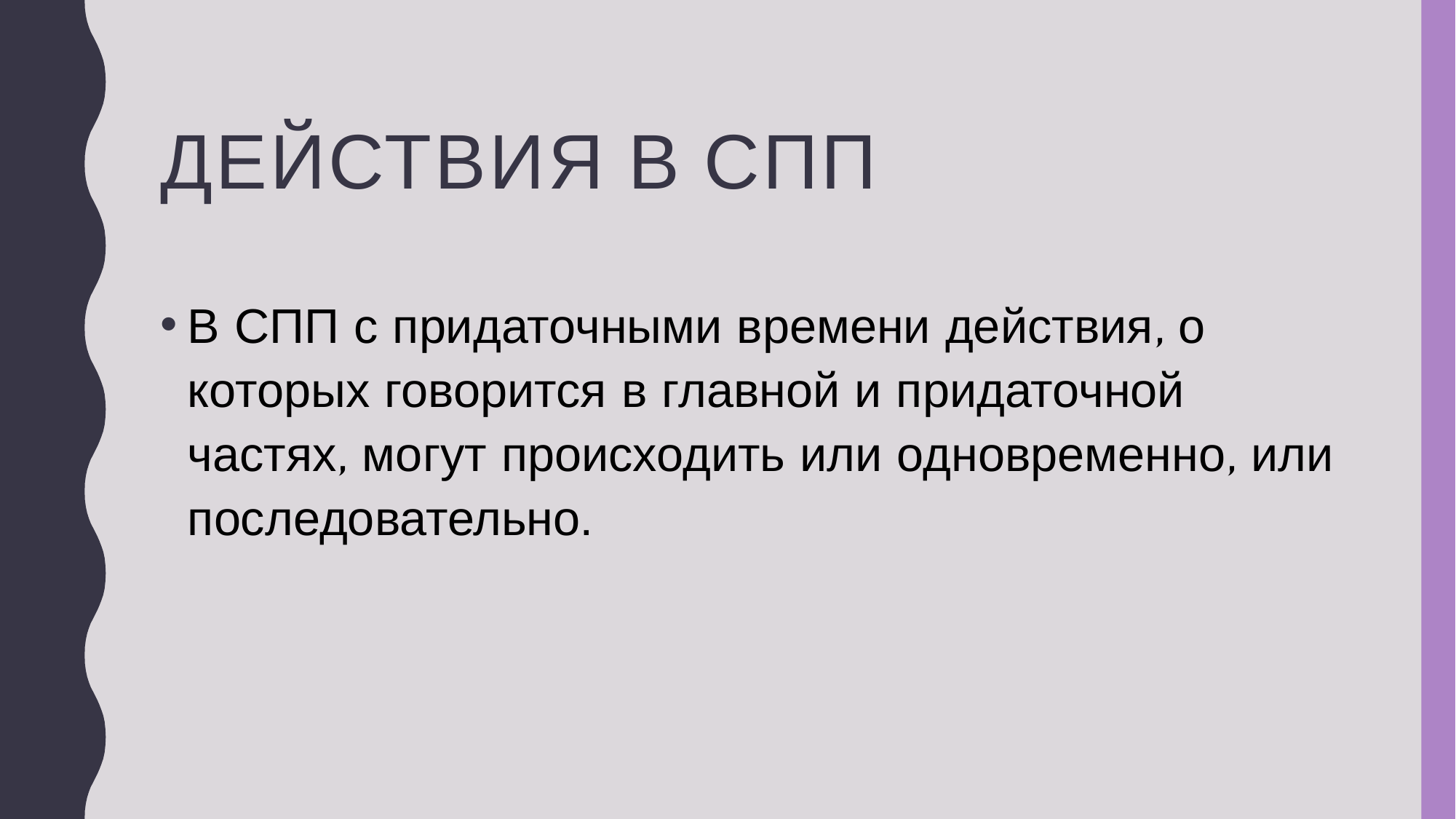

# Действия в СПП
В СПП с придаточными времени действия, о которых говорится в главной и придаточной частях, могут происходить или одновременно, или последовательно.